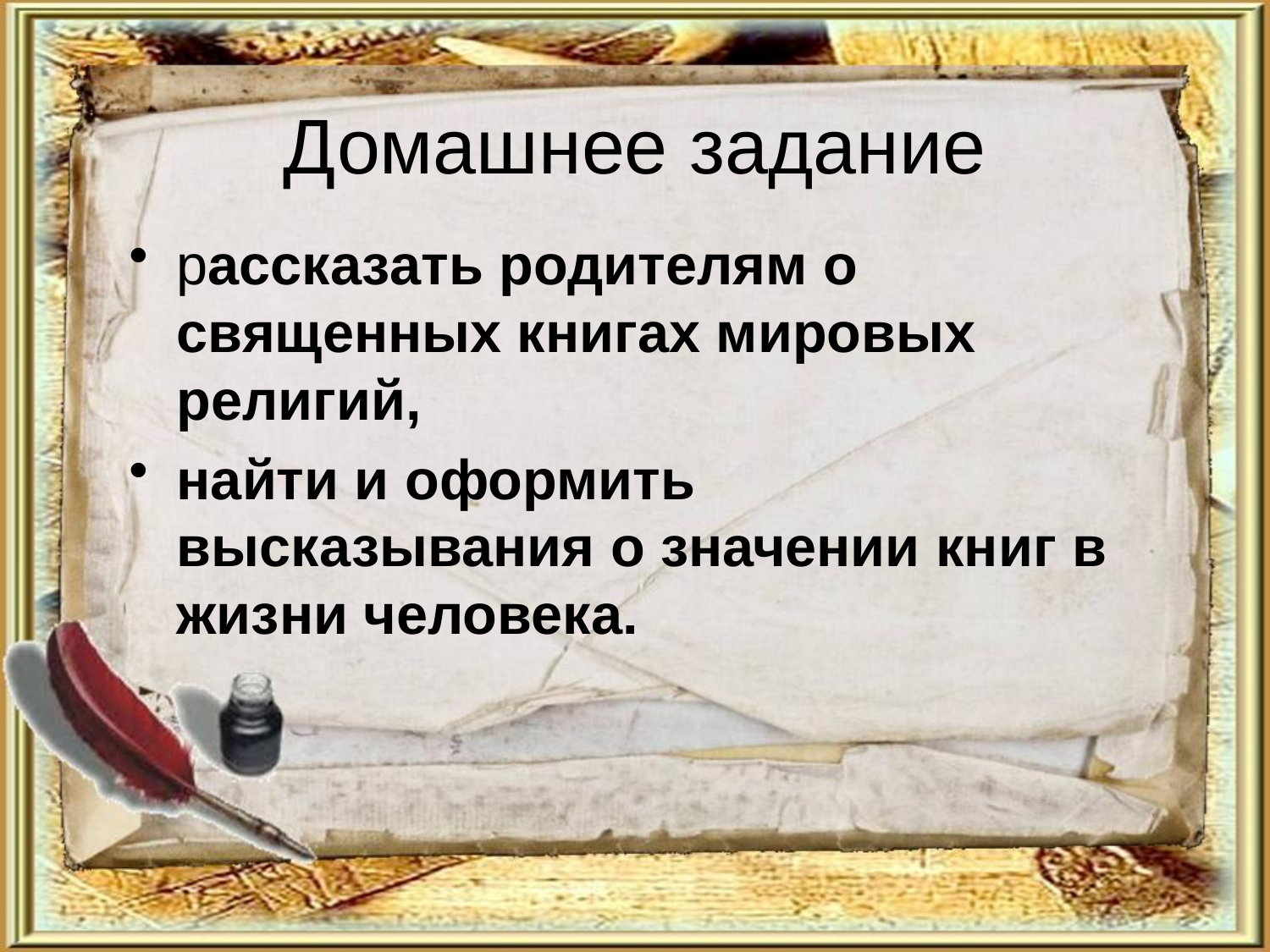

# Домашнее задание
рассказать родителям о священных книгах мировых религий,
найти и оформить высказывания о значении книг в жизни человека.